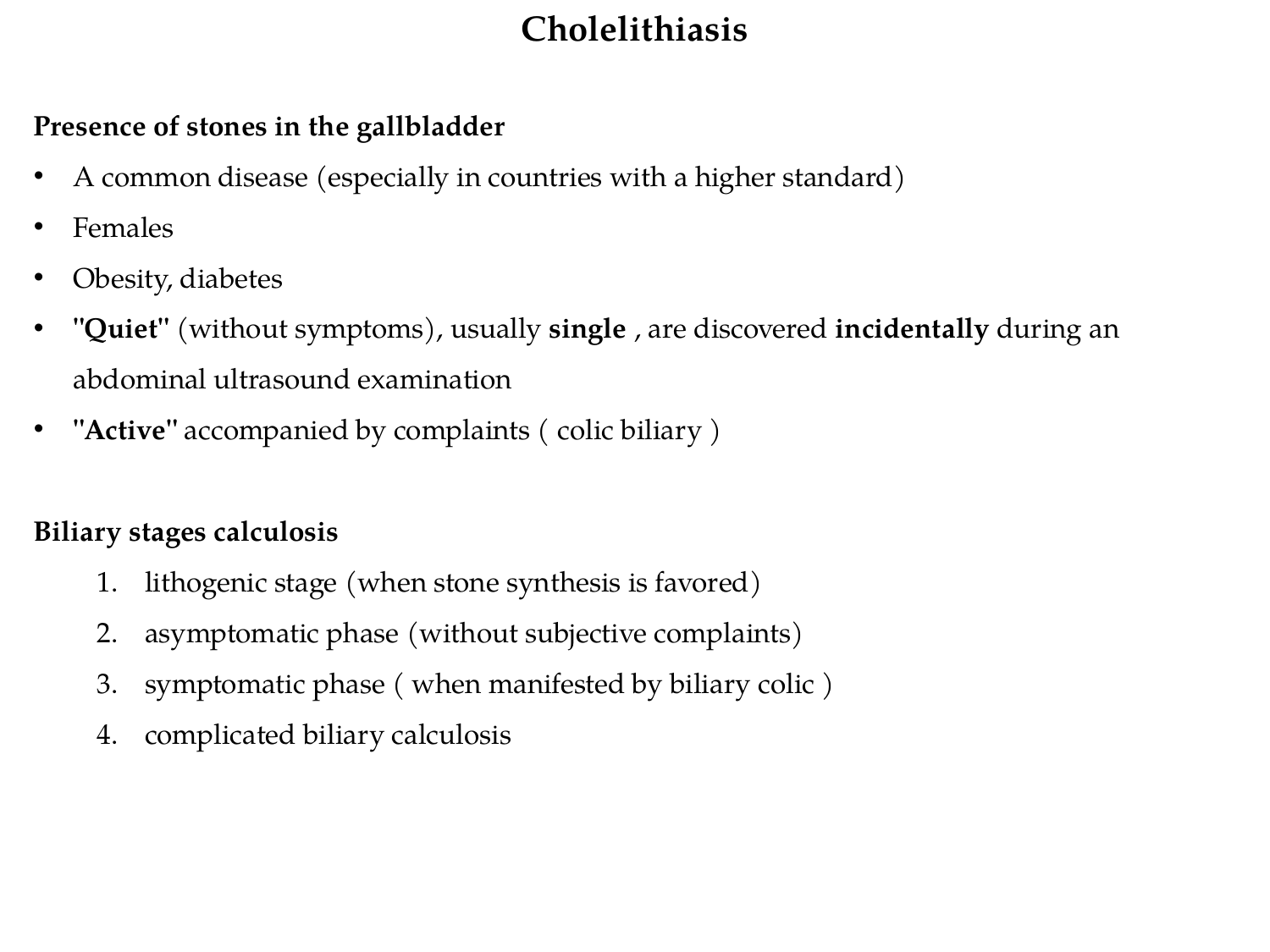

Cholelithiasis
Presence of stones in the gallbladder
A common disease (especially in countries with a higher standard)
Females
Obesity, diabetes
"Quiet" (without symptoms), usually single , are discovered incidentally during an abdominal ultrasound examination
"Active" accompanied by complaints ( colic biliary )

Biliary stages calculosis
lithogenic stage (when stone synthesis is favored)
asymptomatic phase (without subjective complaints)
symptomatic phase ( when manifested by biliary colic )
complicated biliary calculosis